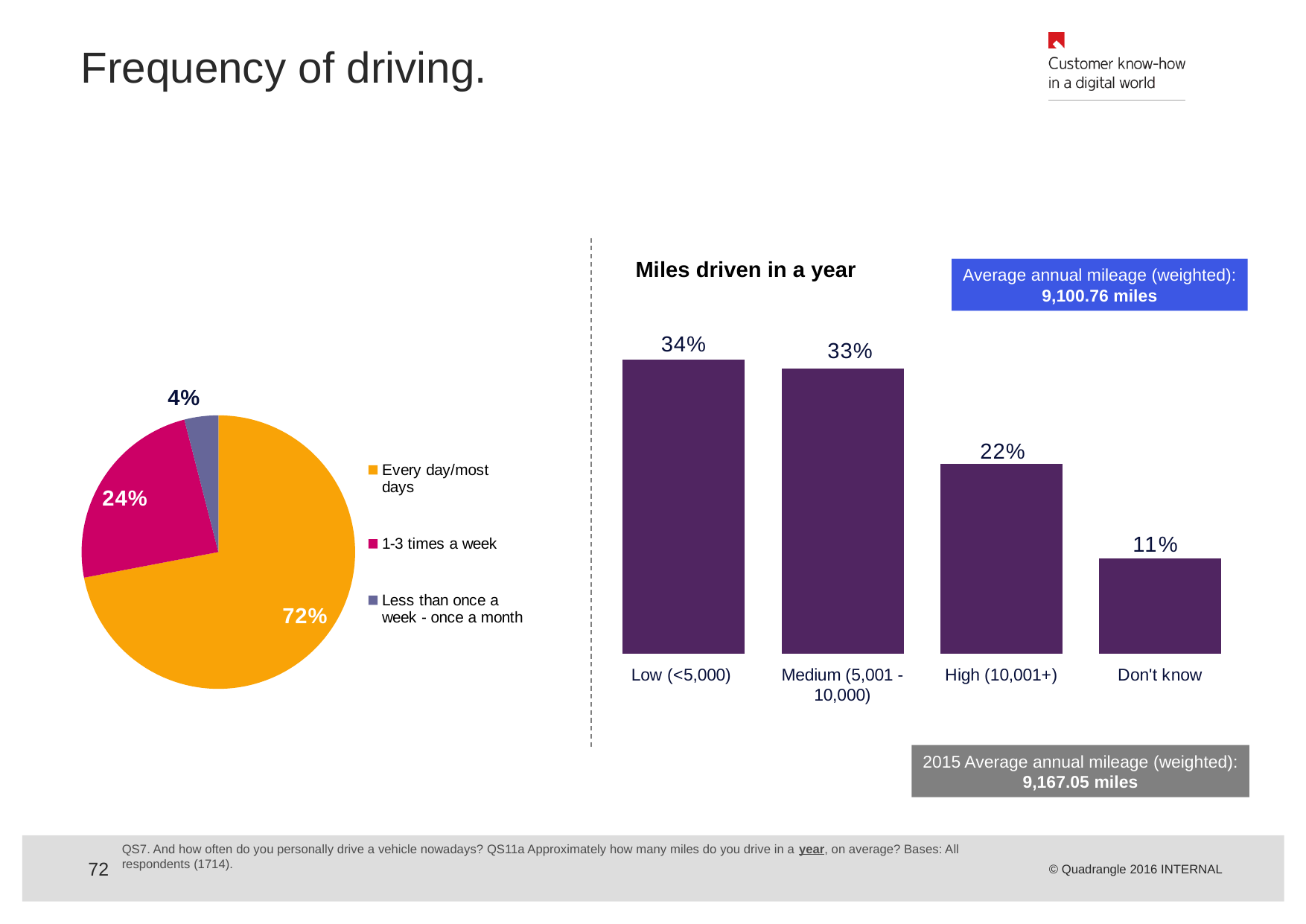

# Frequency of driving.
Miles driven in a year
Average annual mileage (weighted):
9,100.76 miles

### Chart

| Category | Series 1 |
|---|---|
| Low (<5,000)  | 0.34 |
| Medium (5,001 - 10,000) | 0.3300000000000011 |
| High (10,001+) | 0.22 |
| Don't know | 0.11 |

### Chart

| Category | Sales |
|---|---|
| Every day/most days | 0.7200000000000006 |
| 1-3 times a week | 0.2400000000000002 |
| Less than once a week - once a month | 0.04000000000000002 |
2015 Average annual mileage (weighted):
9,167.05 miles
QS7. And how often do you personally drive a vehicle nowadays? QS11a Approximately how many miles do you drive in a year, on average? Bases: All respondents (1714).